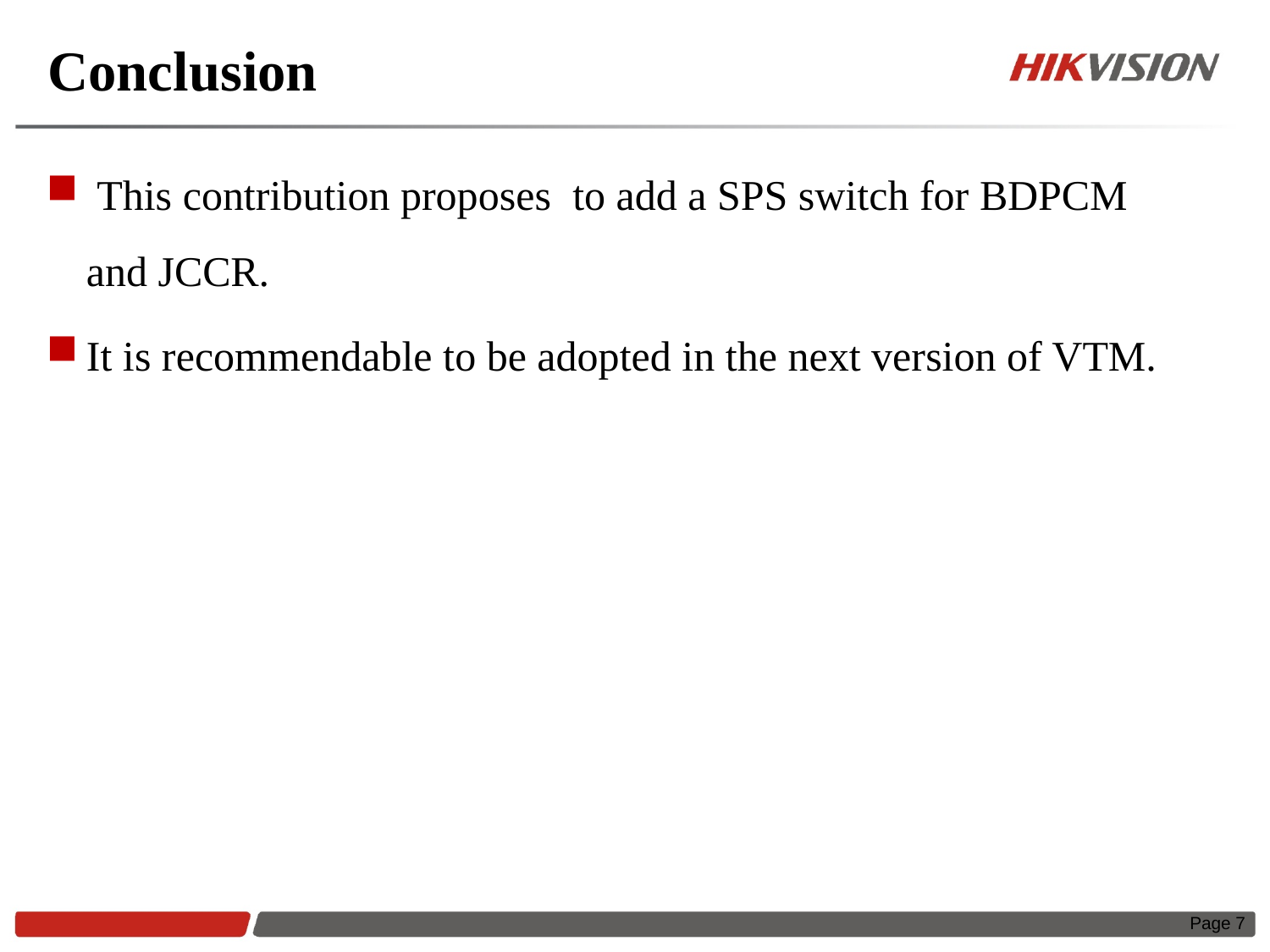

# Conclusion
 This contribution proposes  to add a SPS switch for BDPCM and JCCR.
It is recommendable to be adopted in the next version of VTM.
Page 7